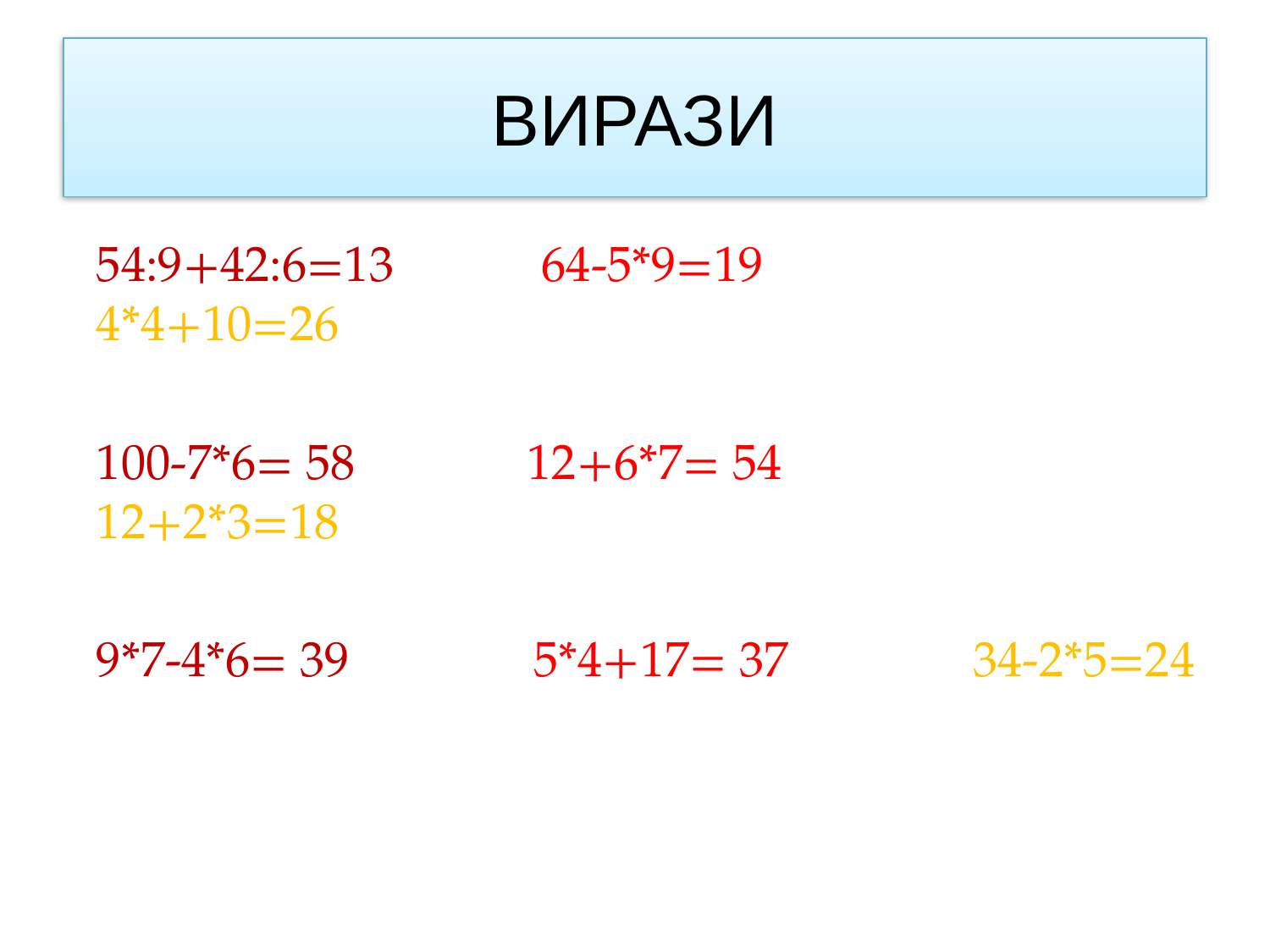

# ВИРАЗИ
54:9+42:6=13            64-5*9=19                4*4+10=26

100-7*6= 58              12+6*7= 54               12+2*3=18

9*7-4*6= 39               5*4+17= 37               34-2*5=24